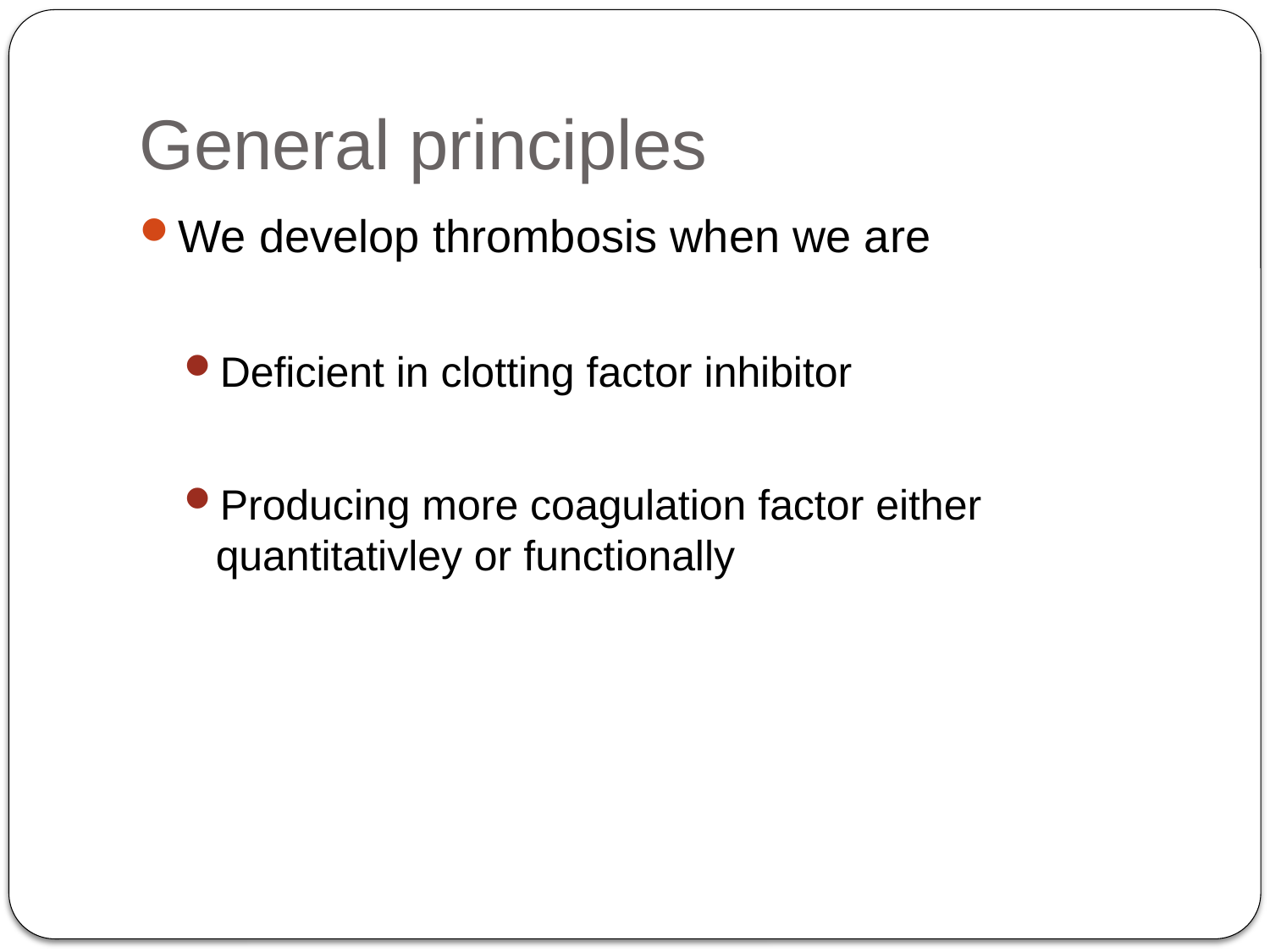

# General principles
We develop thrombosis when we are

Deficient in clotting factor inhibitor

Producing more coagulation factor either quantitativley or functionally